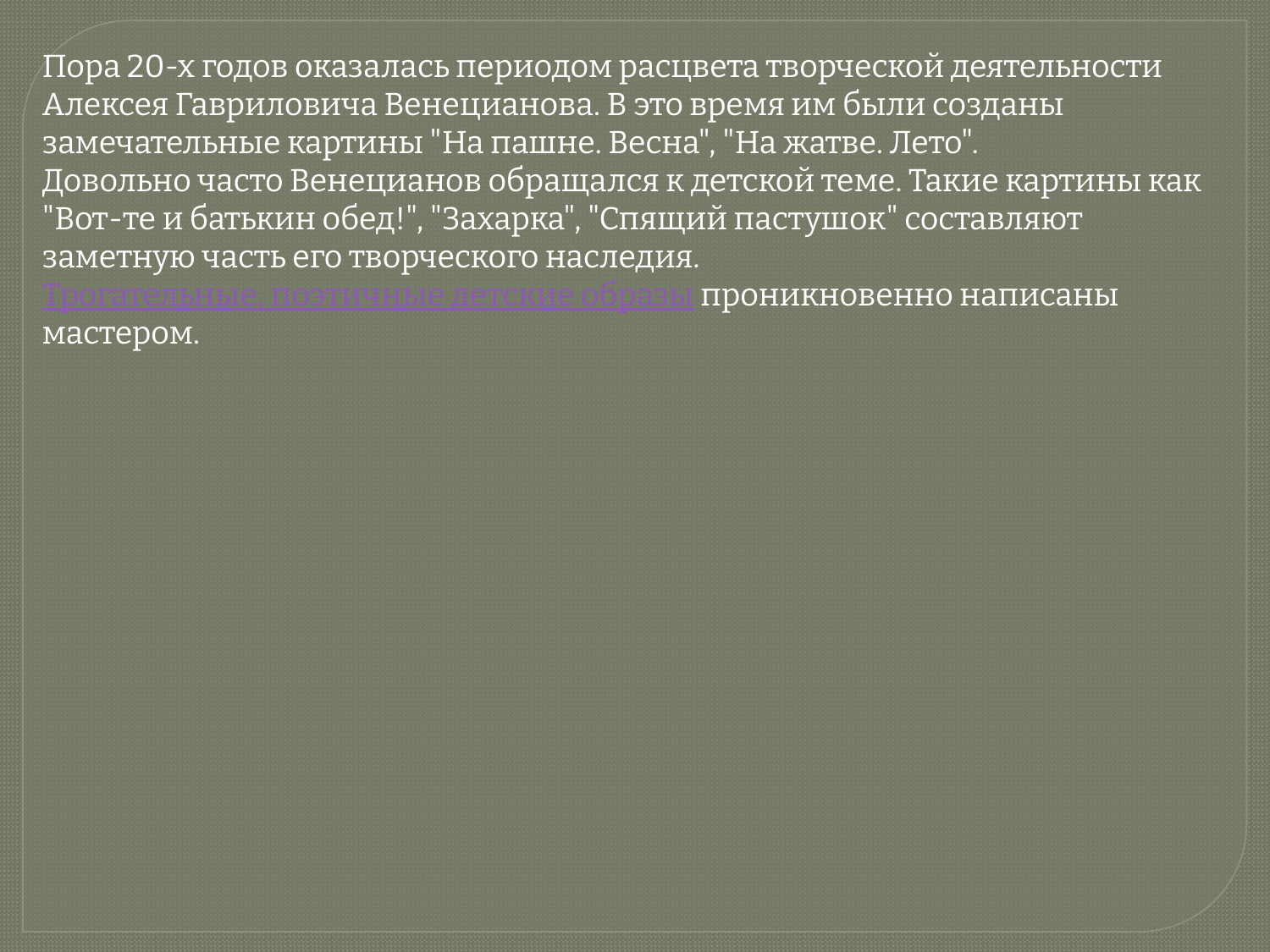

Венецианов Алексей Гаврилович (1780 г. - 1847 г.) - классик Венецианова.
Пора 20-х годов оказалась периодом расцвета творческой деятельности Алексея Гавриловича Венецианова. В это время им были созданы замечательные картины "На пашне. Весна", "На жатве. Лето".
Довольно часто Венецианов обращался к детской теме. Такие картины как "Вот-те и батькин обед!", "Захарка", "Спящий пастушок" составляют заметную часть его творческого наследия. Трогательные, поэтичные детские образы проникновенно написаны мастером.